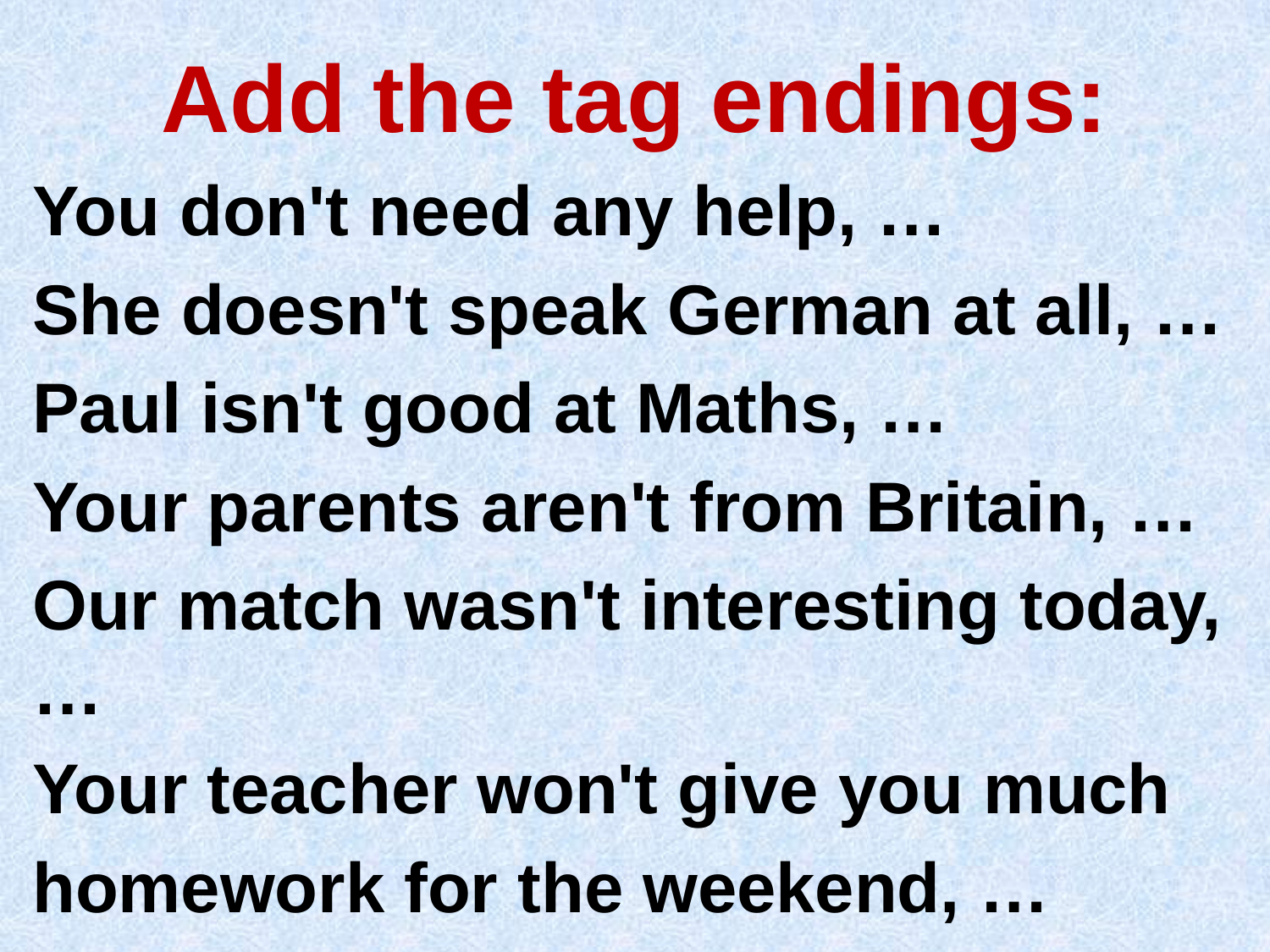

# Add the tag endings:
You don't need any help, …
She doesn't speak German at all, …
Paul isn't good at Maths, …
Your parents aren't from Britain, …
Our match wasn't interesting today, …
Your teacher won't give you much
homework for the weekend, …